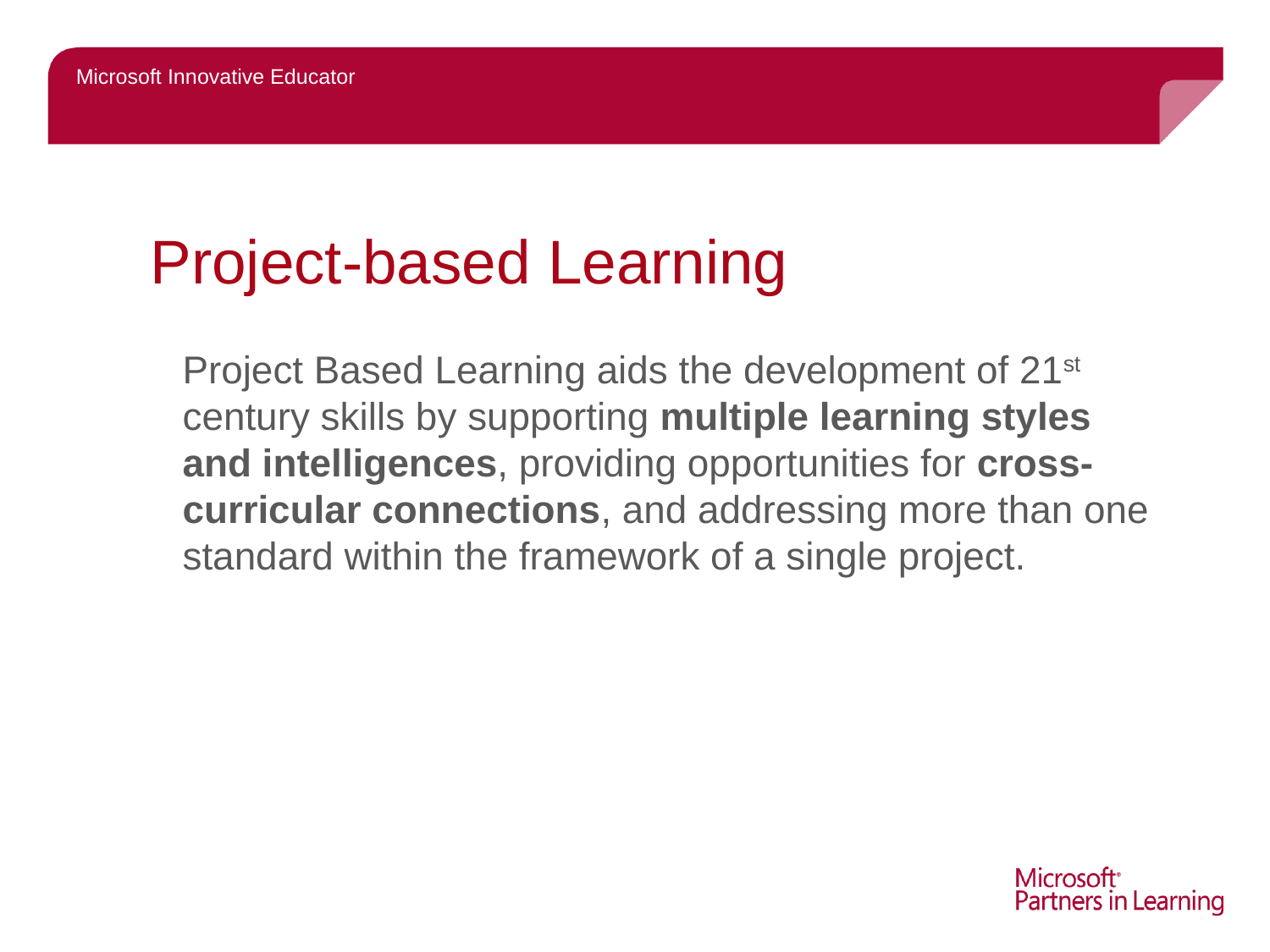

# Project-based Learning
	Project Based Learning aids the development of 21st century skills by supporting multiple learning styles and intelligences, providing opportunities for cross-curricular connections, and addressing more than one standard within the framework of a single project.